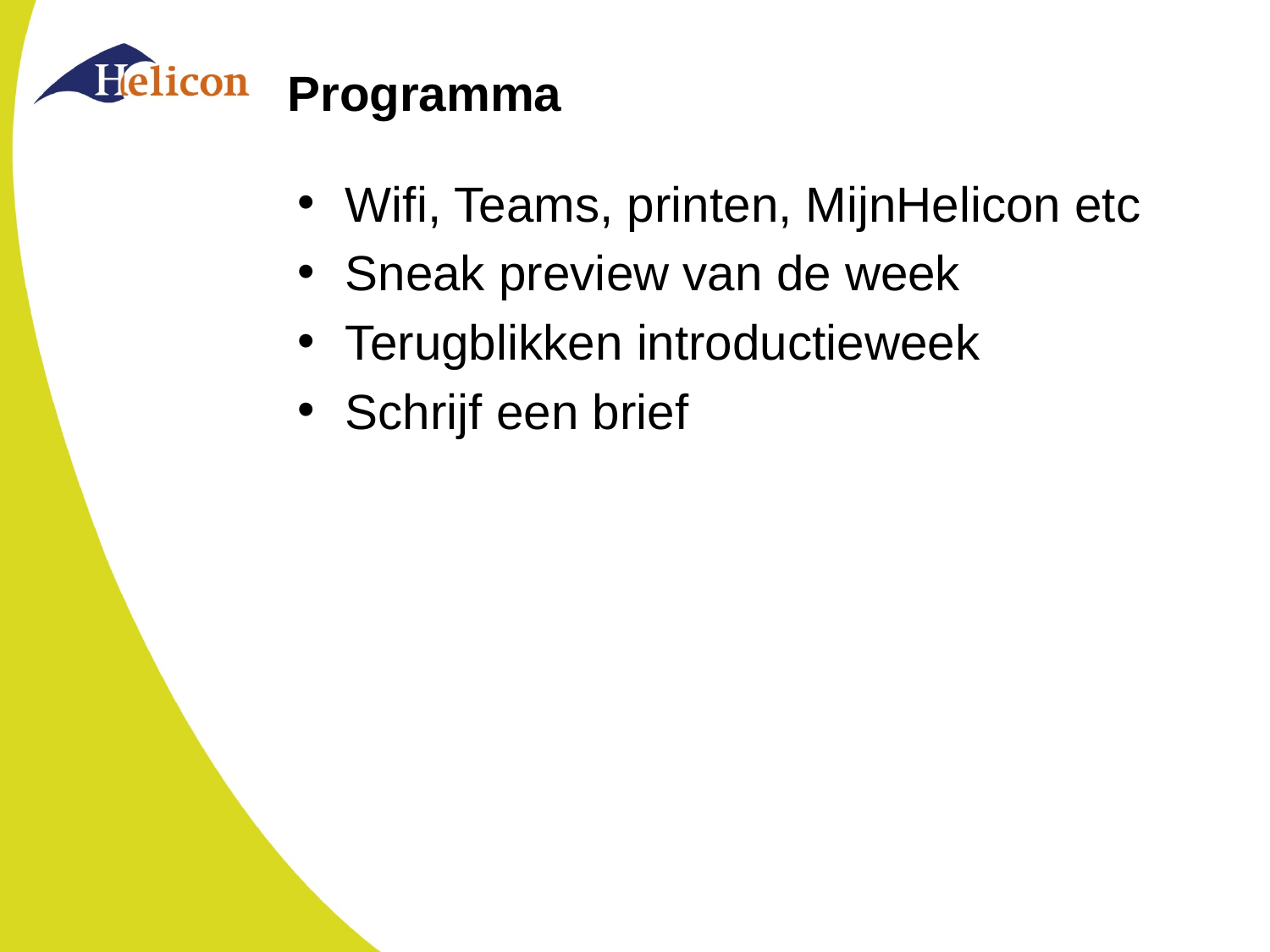

# Programma
Wifi, Teams, printen, MijnHelicon etc
Sneak preview van de week
Terugblikken introductieweek
Schrijf een brief